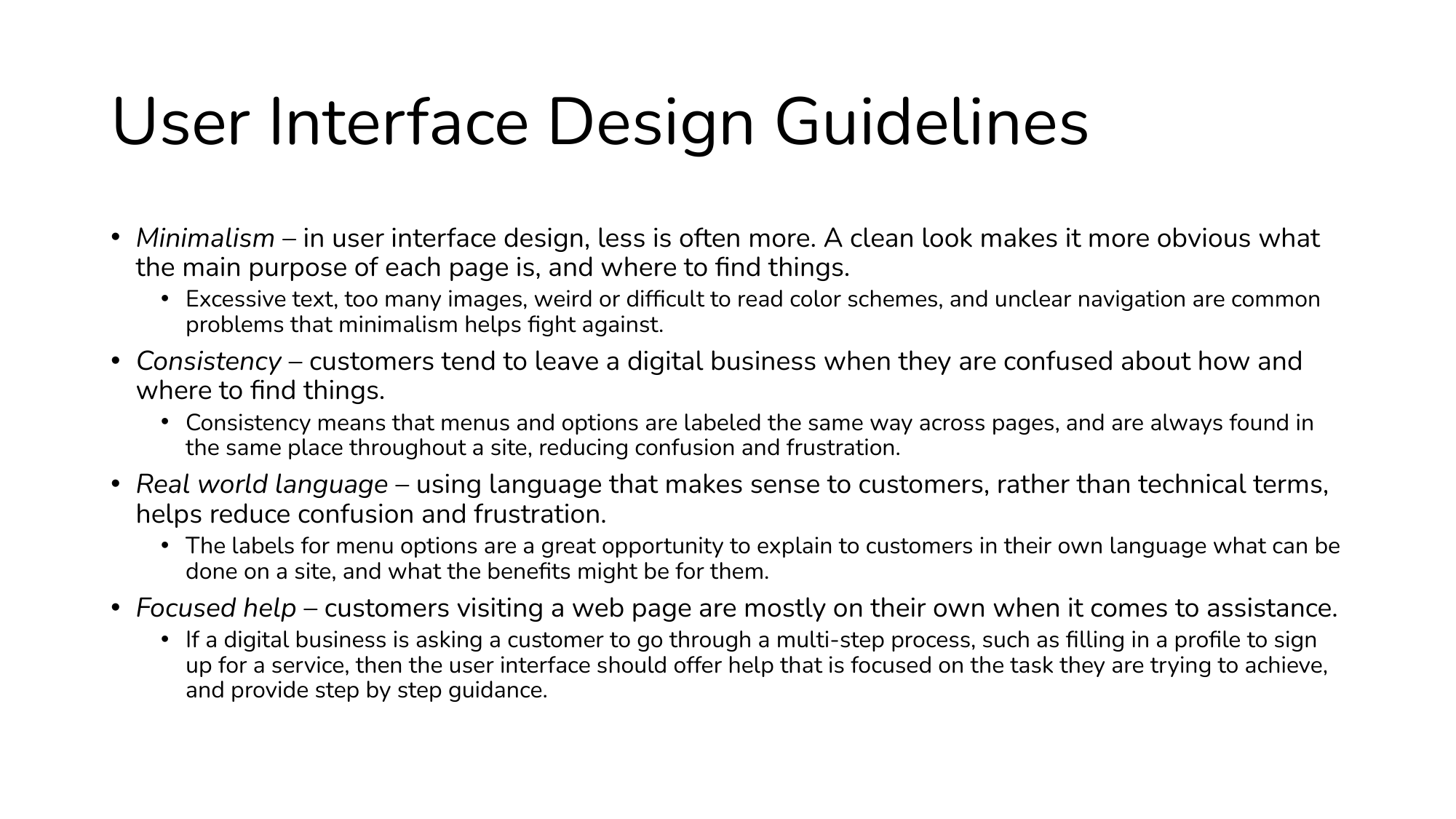

# User Interface Design Guidelines
Minimalism – in user interface design, less is often more. A clean look makes it more obvious what the main purpose of each page is, and where to find things.
Excessive text, too many images, weird or difficult to read color schemes, and unclear navigation are common problems that minimalism helps fight against.
Consistency – customers tend to leave a digital business when they are confused about how and where to find things.
Consistency means that menus and options are labeled the same way across pages, and are always found in the same place throughout a site, reducing confusion and frustration.
Real world language – using language that makes sense to customers, rather than technical terms, helps reduce confusion and frustration.
The labels for menu options are a great opportunity to explain to customers in their own language what can be done on a site, and what the benefits might be for them.
Focused help – customers visiting a web page are mostly on their own when it comes to assistance.
If a digital business is asking a customer to go through a multi-step process, such as filling in a profile to sign up for a service, then the user interface should offer help that is focused on the task they are trying to achieve, and provide step by step guidance.